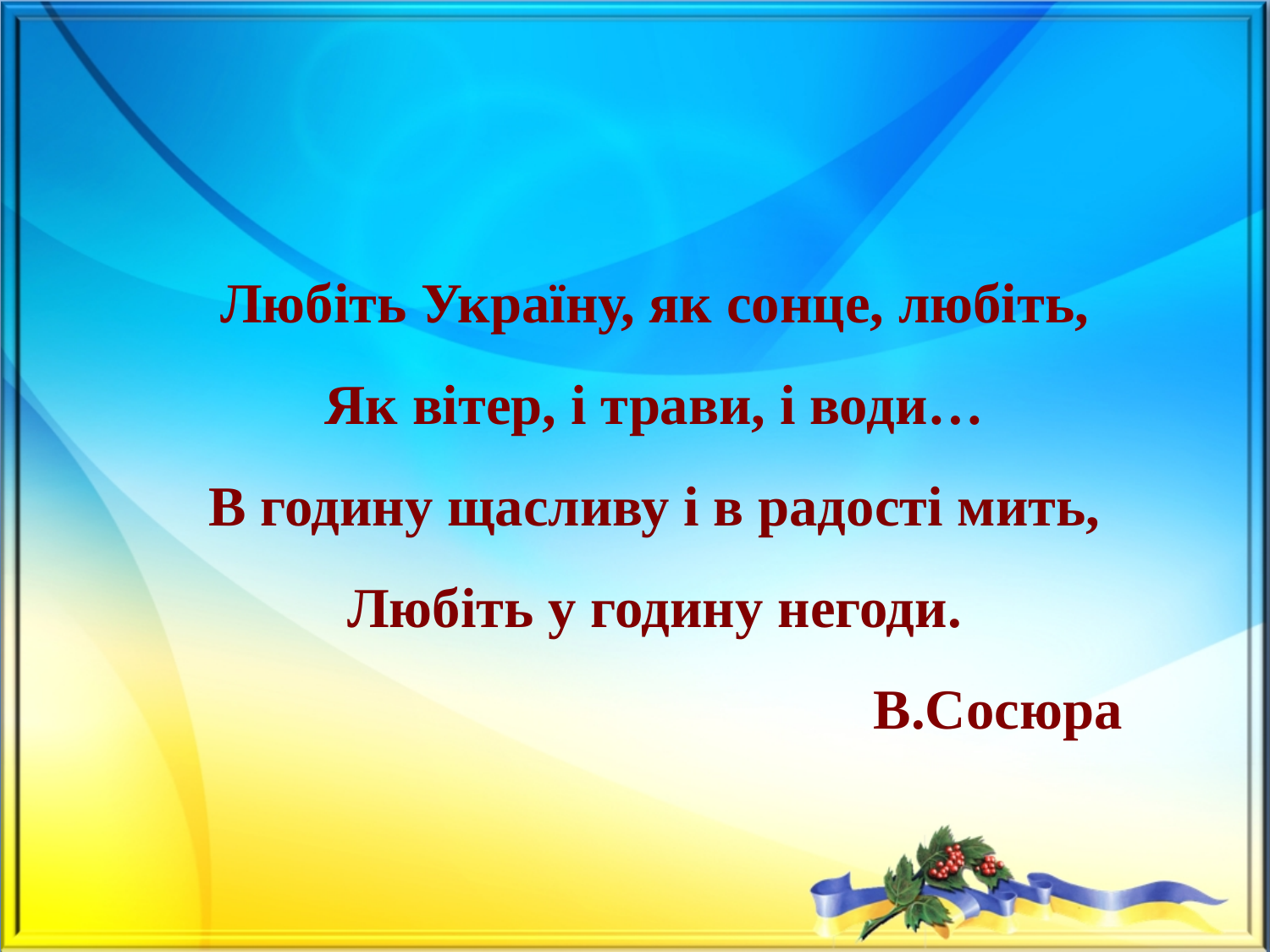

Любіть Україну, як сонце, любіть,
Як вітер, і трави, і води…
В годину щасливу і в радості мить,
Любіть у годину негоди.
В.Сосюра